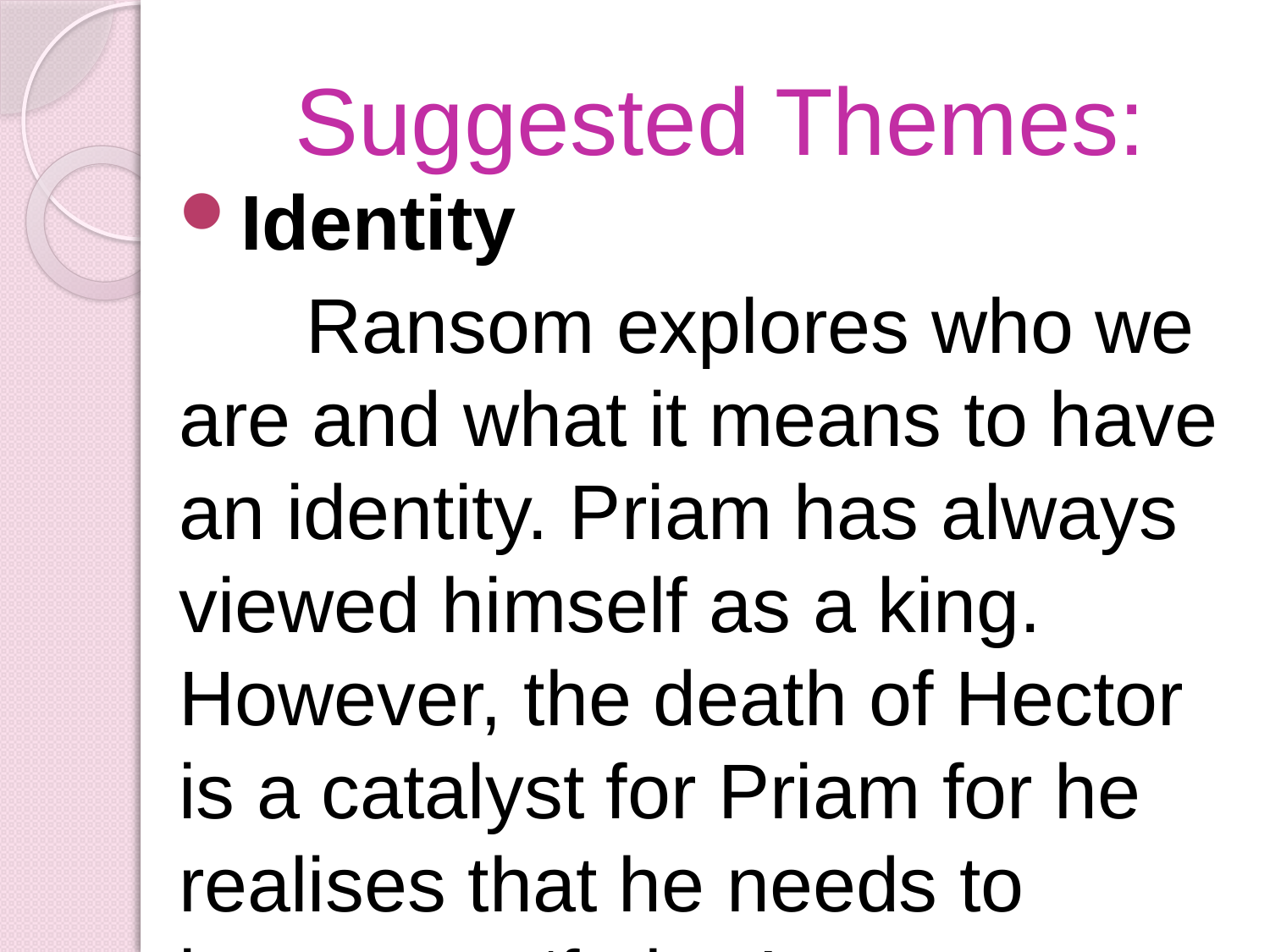

# Suggested Themes:
Identity
	Ransom explores who we are and what it means to have an identity. Priam has always viewed himself as a king. However, the death of Hector is a catalyst for Priam for he realises that he needs to become a ‘father’.